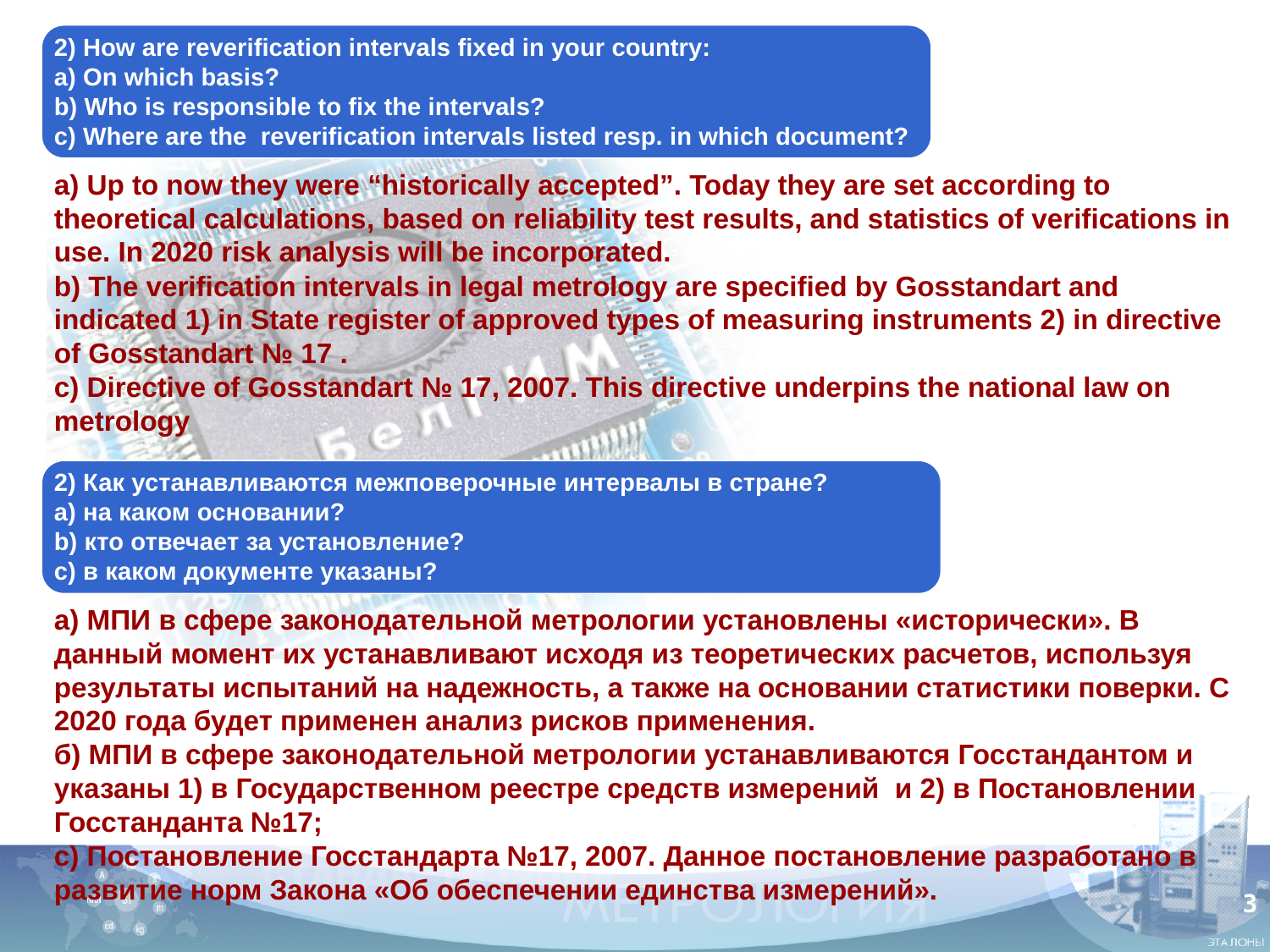

2) How are reverification intervals fixed in your country:
a) On which basis?
b) Who is responsible to fix the intervals?
c) Where are the  reverification intervals listed resp. in which document?

a) Up to now they were “historically accepted”. Today they are set according to theoretical calculations, based on reliability test results, and statistics of verifications in use. In 2020 risk analysis will be incorporated.
b) The verification intervals in legal metrology are specified by Gosstandart and indicated 1) in State register of approved types of measuring instruments 2) in directive of Gosstandart № 17 .
c) Directive of Gosstandart № 17, 2007. This directive underpins the national law on metrology

2) Как устанавливаются межповерочные интервалы в стране?
a) на каком основании?
b) кто отвечает за установление?
c) в каком документе указаны?

а) МПИ в сфере законодательной метрологии установлены «исторически». В данный момент их устанавливают исходя из теоретических расчетов, используя результаты испытаний на надежность, а также на основании статистики поверки. С 2020 года будет применен анализ рисков применения.
б) МПИ в сфере законодательной метрологии устанавливаются Госстандантом и указаны 1) в Государственном реестре средств измерений  и 2) в Постановлении Госстанданта №17;
с) Постановление Госстандарта №17, 2007. Данное постановление разработано в развитие норм Закона «Об обеспечении единства измерений».